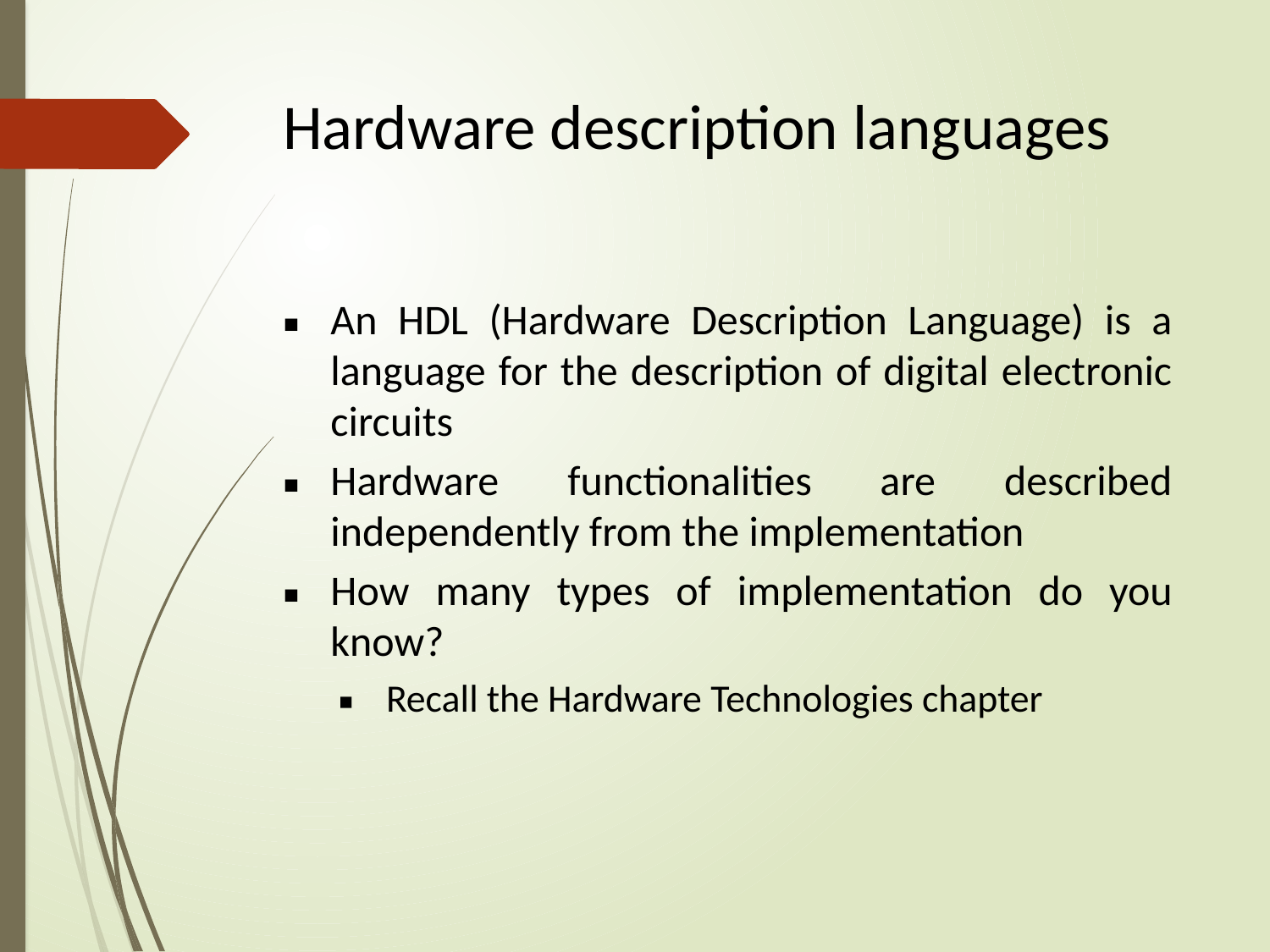

# Hardware description languages
An HDL (Hardware Description Language) is a language for the description of digital electronic circuits
Hardware functionalities are described independently from the implementation
How many types of implementation do you know?
Recall the Hardware Technologies chapter